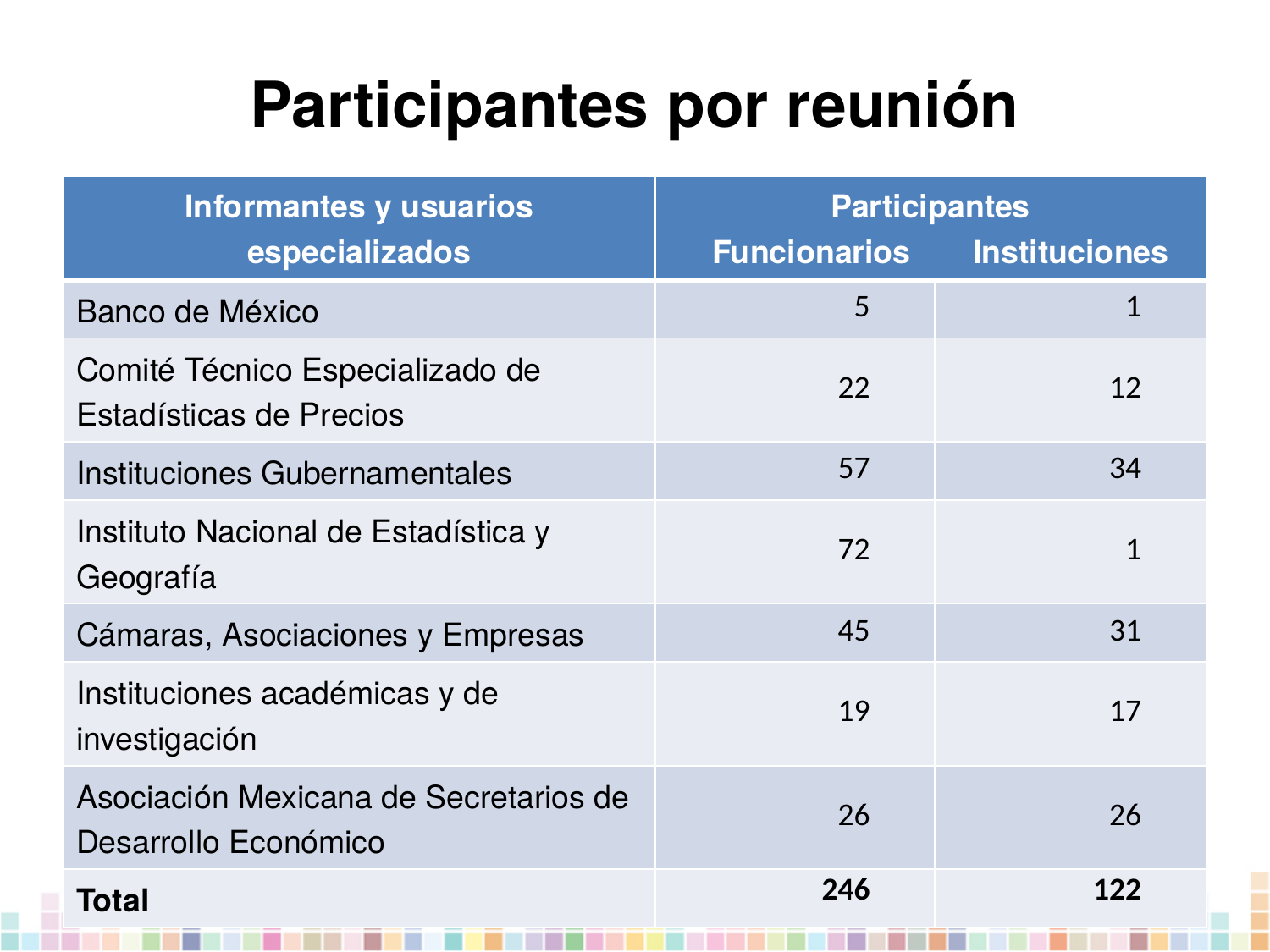

# Participantes por reunión
| Informantes y usuarios especializados | Participantes Funcionarios Instituciones |  |
| --- | --- | --- |
| Banco de México | 5 | 1 |
| Comité Técnico Especializado de Estadísticas de Precios | 22 | 12 |
| Instituciones Gubernamentales | 57 | 34 |
| Instituto Nacional de Estadística y Geografía | 72 | 1 |
| Cámaras, Asociaciones y Empresas | 45 | 31 |
| Instituciones académicas y de investigación | 19 | 17 |
| Asociación Mexicana de Secretarios de Desarrollo Económico | 26 | 26 |
| Total | 246 | 122 |
7